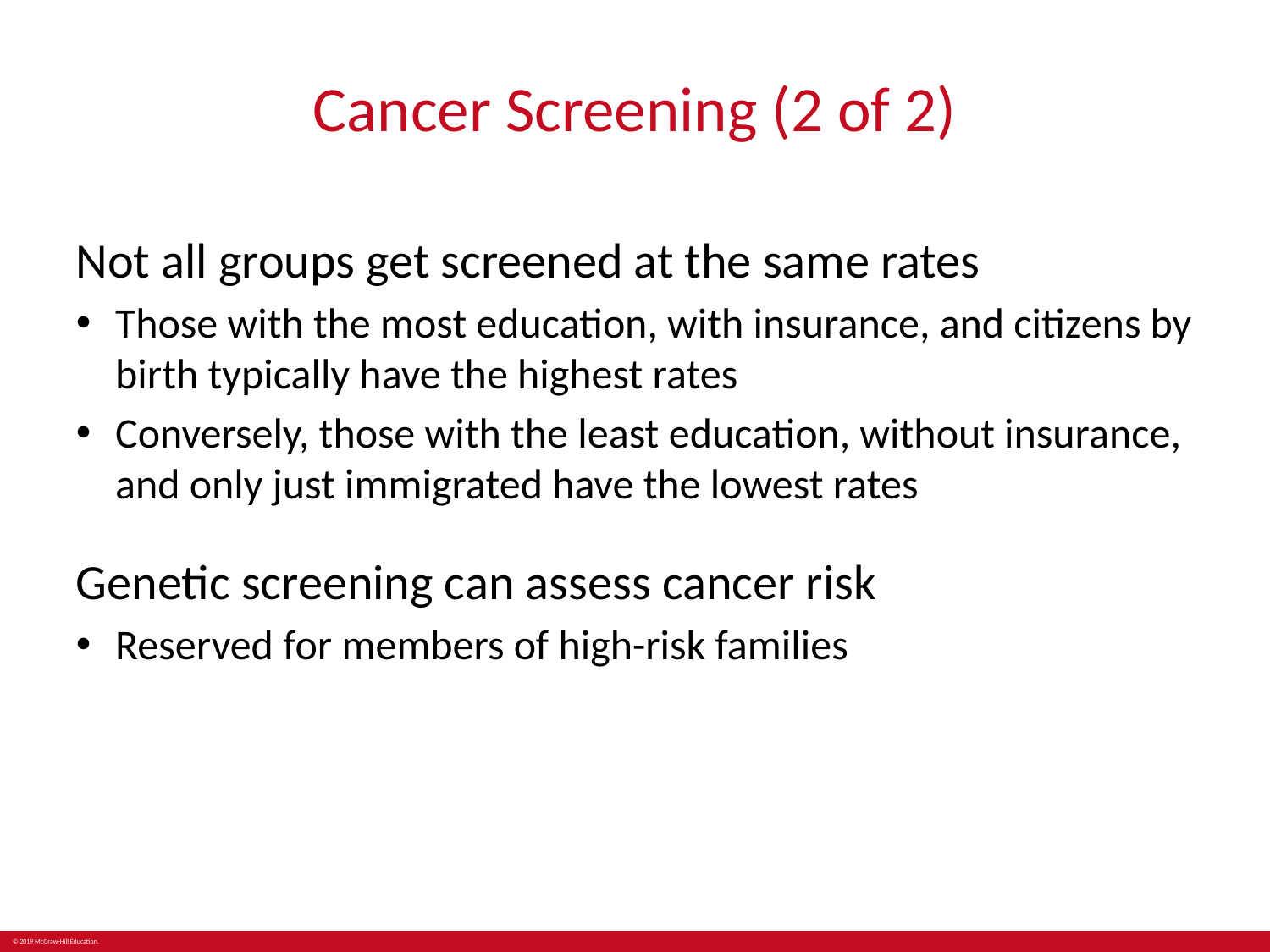

# Cancer Screening (2 of 2)
Not all groups get screened at the same rates
Those with the most education, with insurance, and citizens by birth typically have the highest rates
Conversely, those with the least education, without insurance, and only just immigrated have the lowest rates
Genetic screening can assess cancer risk
Reserved for members of high-risk families